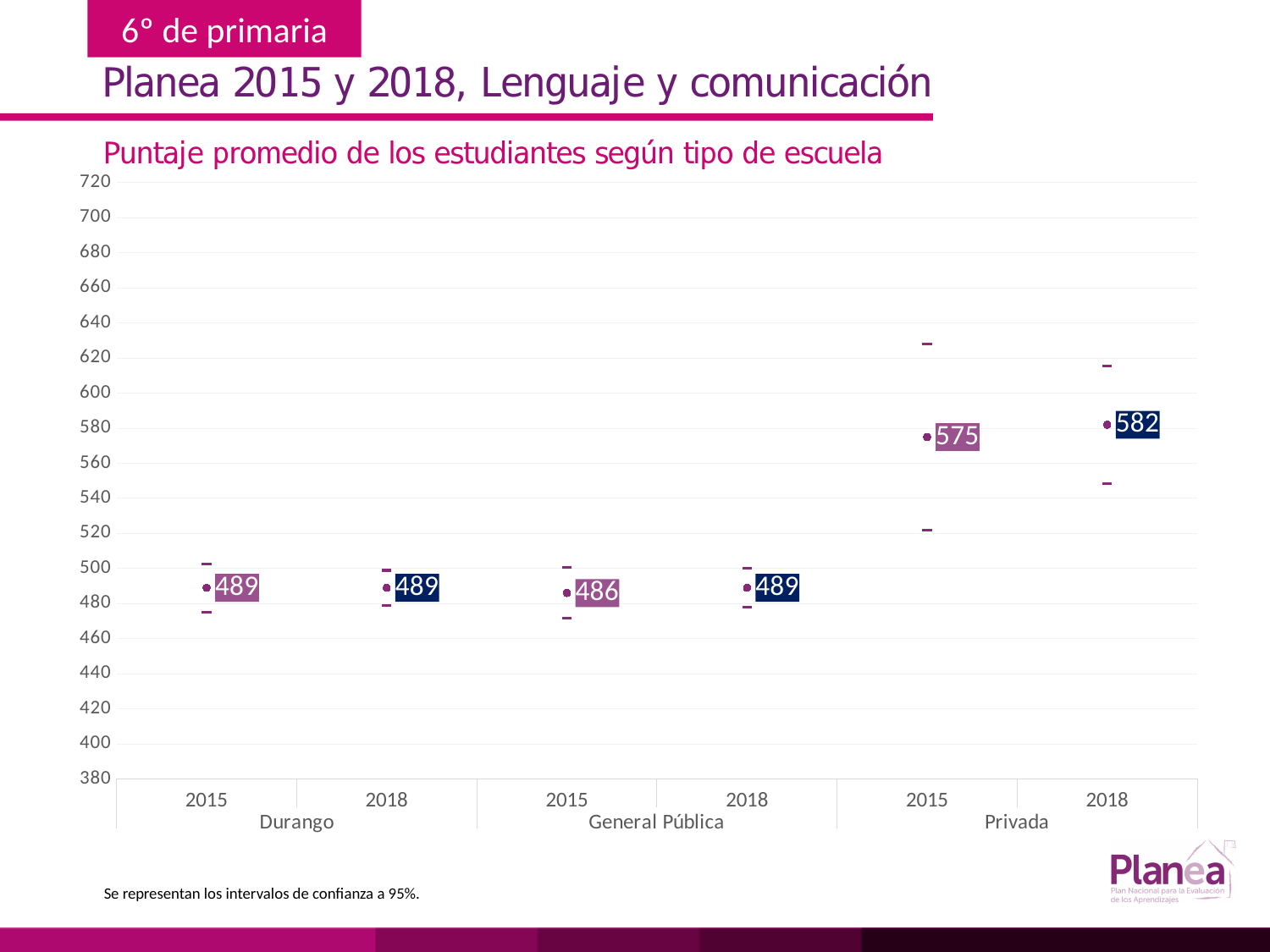

Planea 2015 y 2018, Lenguaje y comunicación

Puntaje promedio de los estudiantes según tipo de escuela

### Chart

| Category |  |  |  |
|---|---|---|---|
| 2015 | 475.269 | 502.731 | 489.0 |
| 2018 | 479.05 | 498.95 | 489.0 |
| 2015 | 471.473 | 500.527 | 486.0 |
| 2018 | 478.055 | 499.945 | 489.0 |
| 2015 | 522.066 | 627.934 | 575.0 |
| 2018 | 548.369 | 615.631 | 582.0 |
Se representan los intervalos de confianza a 95%.